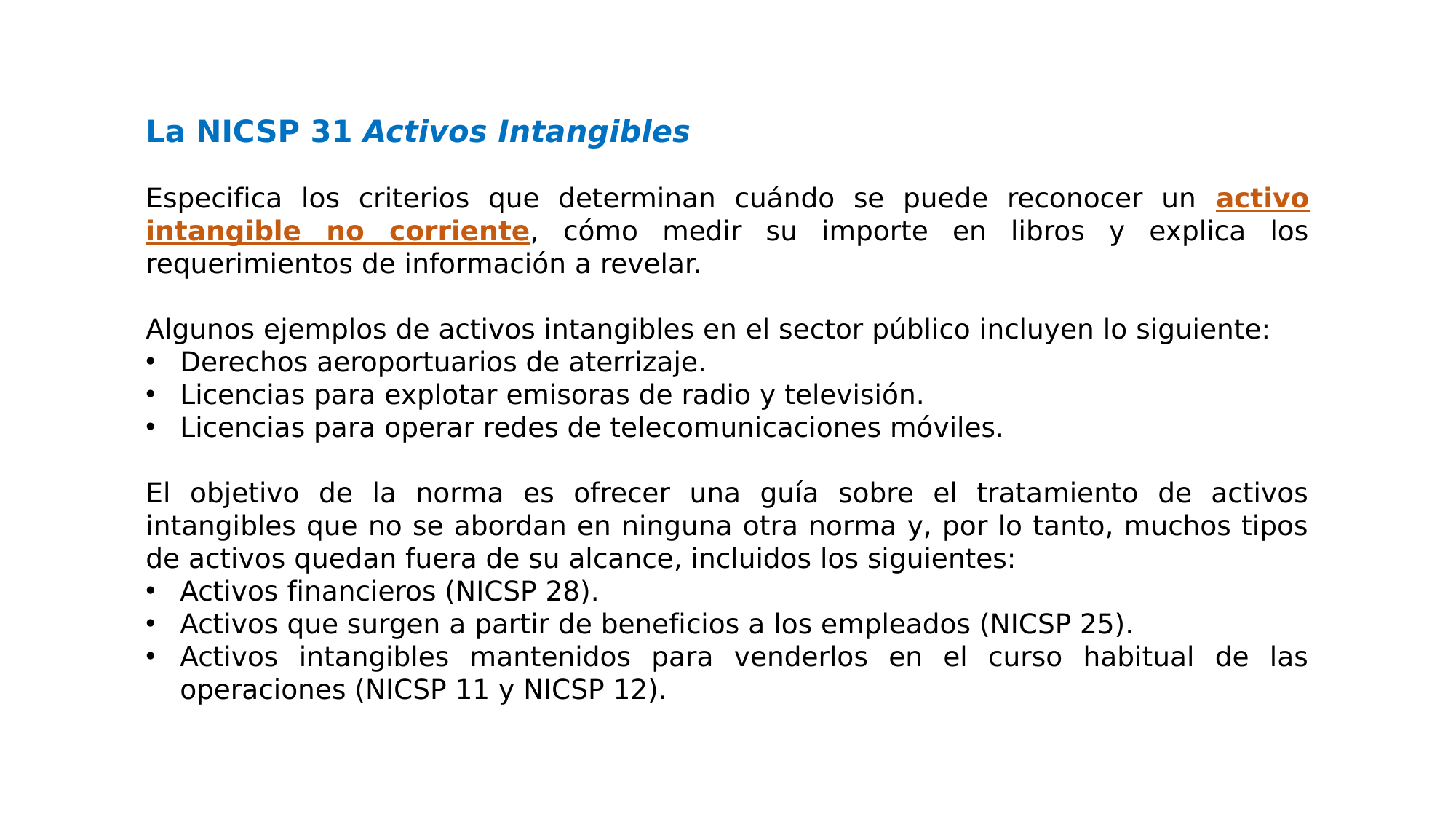

La NICSP 31 Activos Intangibles

Especifica los criterios que determinan cuándo se puede reconocer un activo intangible no corriente, cómo medir su importe en libros y explica los requerimientos de información a revelar.

Algunos ejemplos de activos intangibles en el sector público incluyen lo siguiente:
Derechos aeroportuarios de aterrizaje.
Licencias para explotar emisoras de radio y televisión.
Licencias para operar redes de telecomunicaciones móviles.

El objetivo de la norma es ofrecer una guía sobre el tratamiento de activos intangibles que no se abordan en ninguna otra norma y, por lo tanto, muchos tipos de activos quedan fuera de su alcance, incluidos los siguientes:
Activos financieros (NICSP 28).
Activos que surgen a partir de beneficios a los empleados (NICSP 25).
Activos intangibles mantenidos para venderlos en el curso habitual de las operaciones (NICSP 11 y NICSP 12).